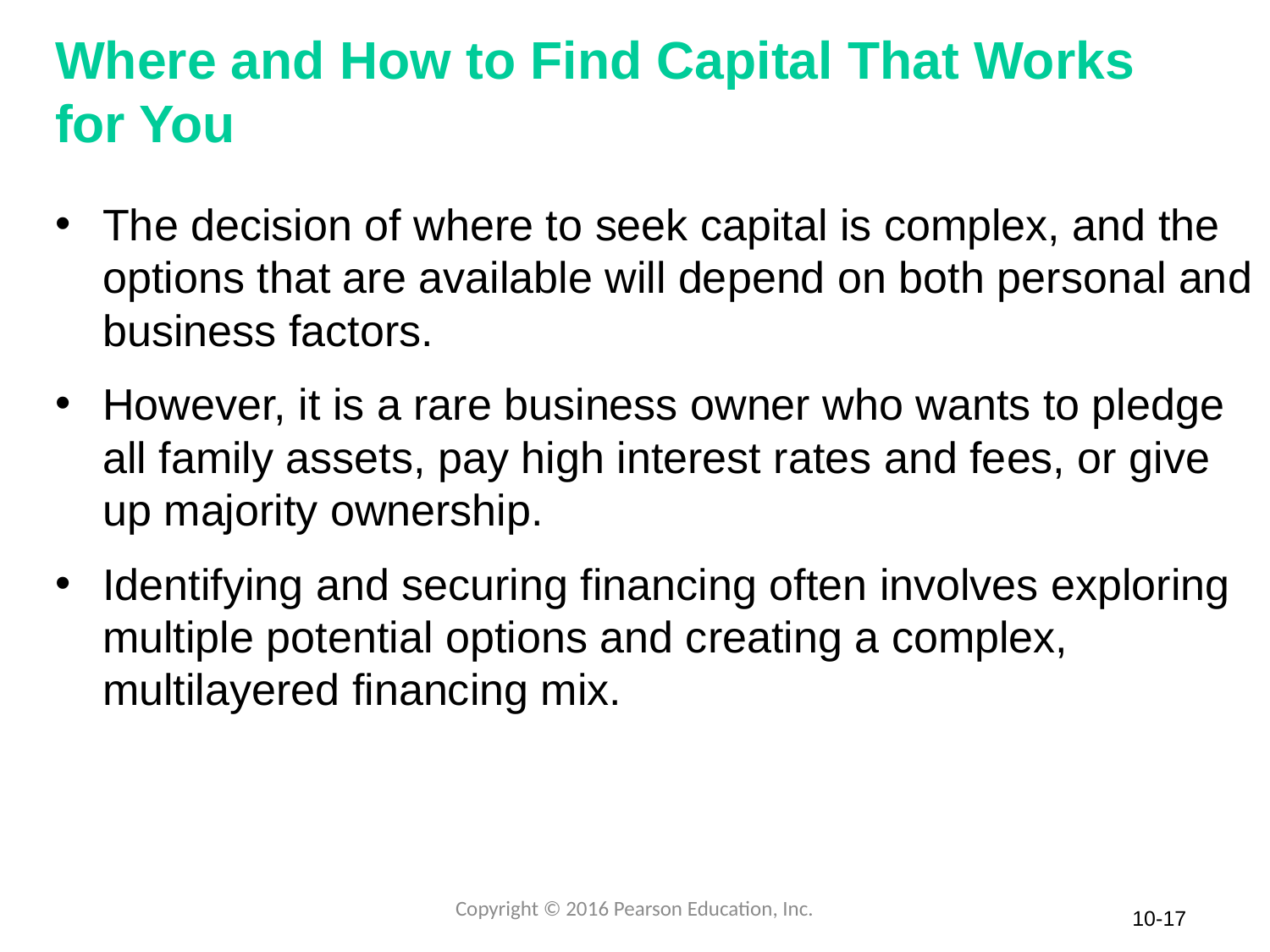

# Where and How to Find Capital That Works for You
The decision of where to seek capital is complex, and the options that are available will depend on both personal and business factors.

However, it is a rare business owner who wants to pledge all family assets, pay high interest rates and fees, or give up majority ownership.

Identifying and securing financing often involves exploring multiple potential options and creating a complex, multilayered financing mix.
Copyright © 2016 Pearson Education, Inc.